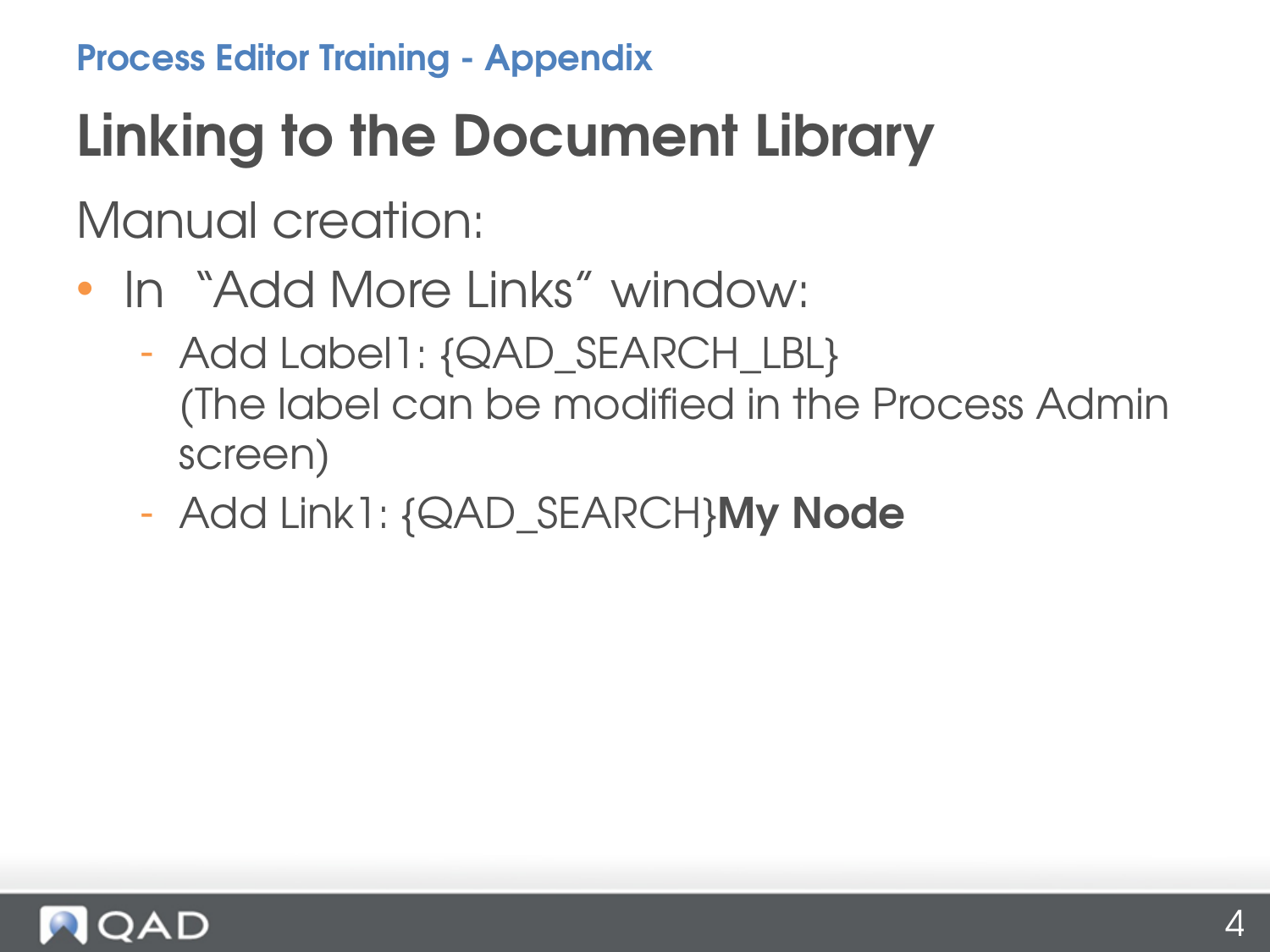

Process Editor Training - Appendix
# Linking to the Document Library
Manual creation:
In  “Add More Links” window:
Add Label1: {QAD_SEARCH_LBL}
(The label can be modified in the Process Admin screen)
Add Link1: {QAD_SEARCH}My Node

4